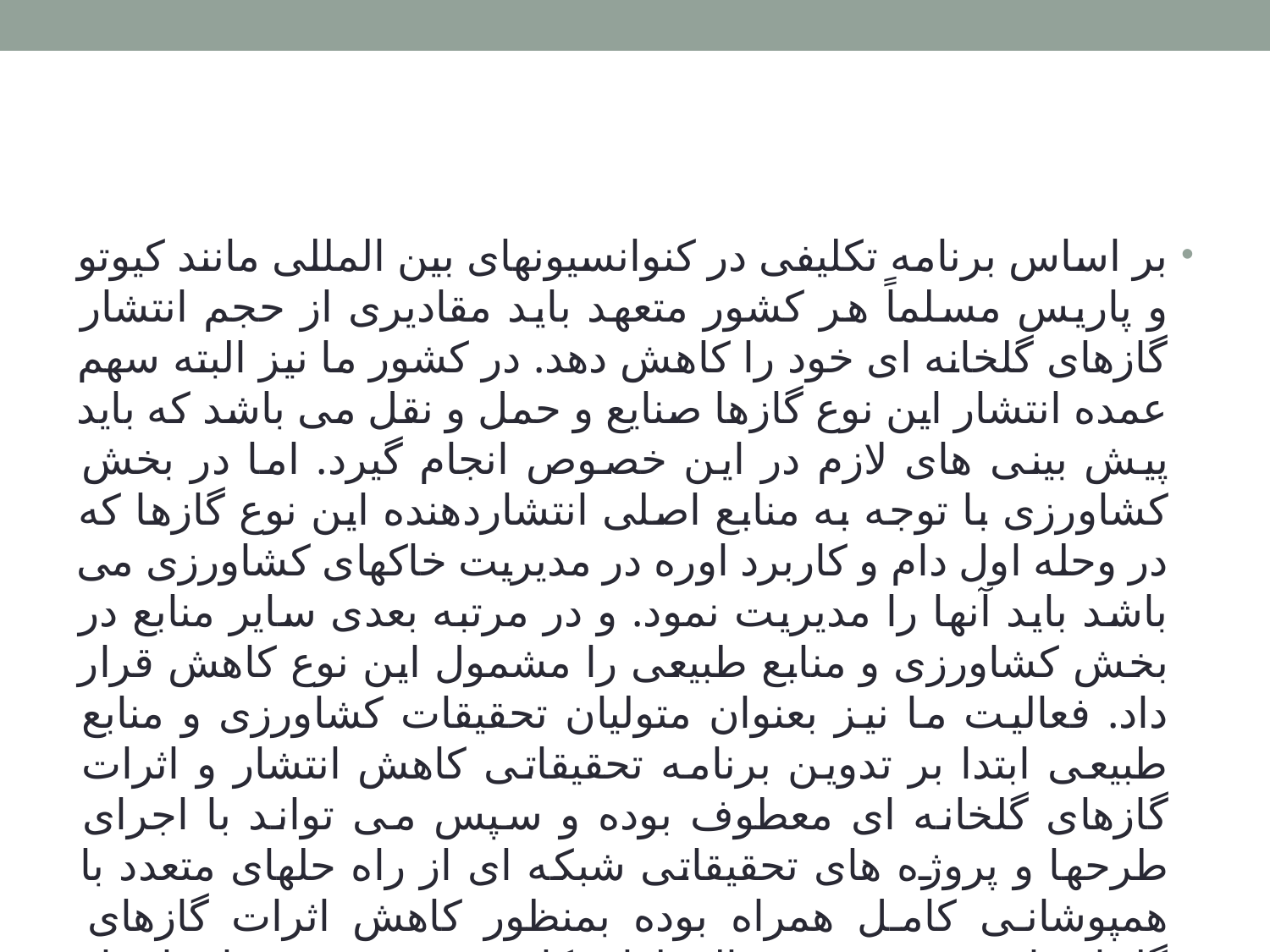

#
بر اساس برنامه تکلیفی در کنوانسیونهای بین المللی مانند کیوتو و پاریس مسلماً هر کشور متعهد باید مقادیری از حجم انتشار گازهای گلخانه ای خود را کاهش دهد. در کشور ما نیز البته سهم عمده انتشار این نوع گازها صنایع و حمل و نقل می باشد که باید پیش بینی های لازم در این خصوص انجام گیرد. اما در بخش کشاورزی با توجه به منابع اصلی انتشاردهنده این نوع گازها که در وحله اول دام و کاربرد اوره در مدیریت خاکهای کشاورزی می باشد باید آنها را مدیریت نمود. و در مرتبه بعدی سایر منابع در بخش کشاورزی و منابع طبیعی را مشمول این نوع کاهش قرار داد. فعالیت ما نیز بعنوان متولیان تحقیقات کشاورزی و منابع طبیعی ابتدا بر تدوین برنامه تحقیقاتی کاهش انتشار و اثرات گازهای گلخانه ای معطوف بوده و سپس می تواند با اجرای طرحها و پروژه های تحقیقاتی شبکه ای از راه حلهای متعدد با همپوشانی کامل همراه بوده بمنظور کاهش اثرات گازهای گلخانه ای بصورت دستوالعملهای کاربردی به بخش های اجراء ارائه نمود.